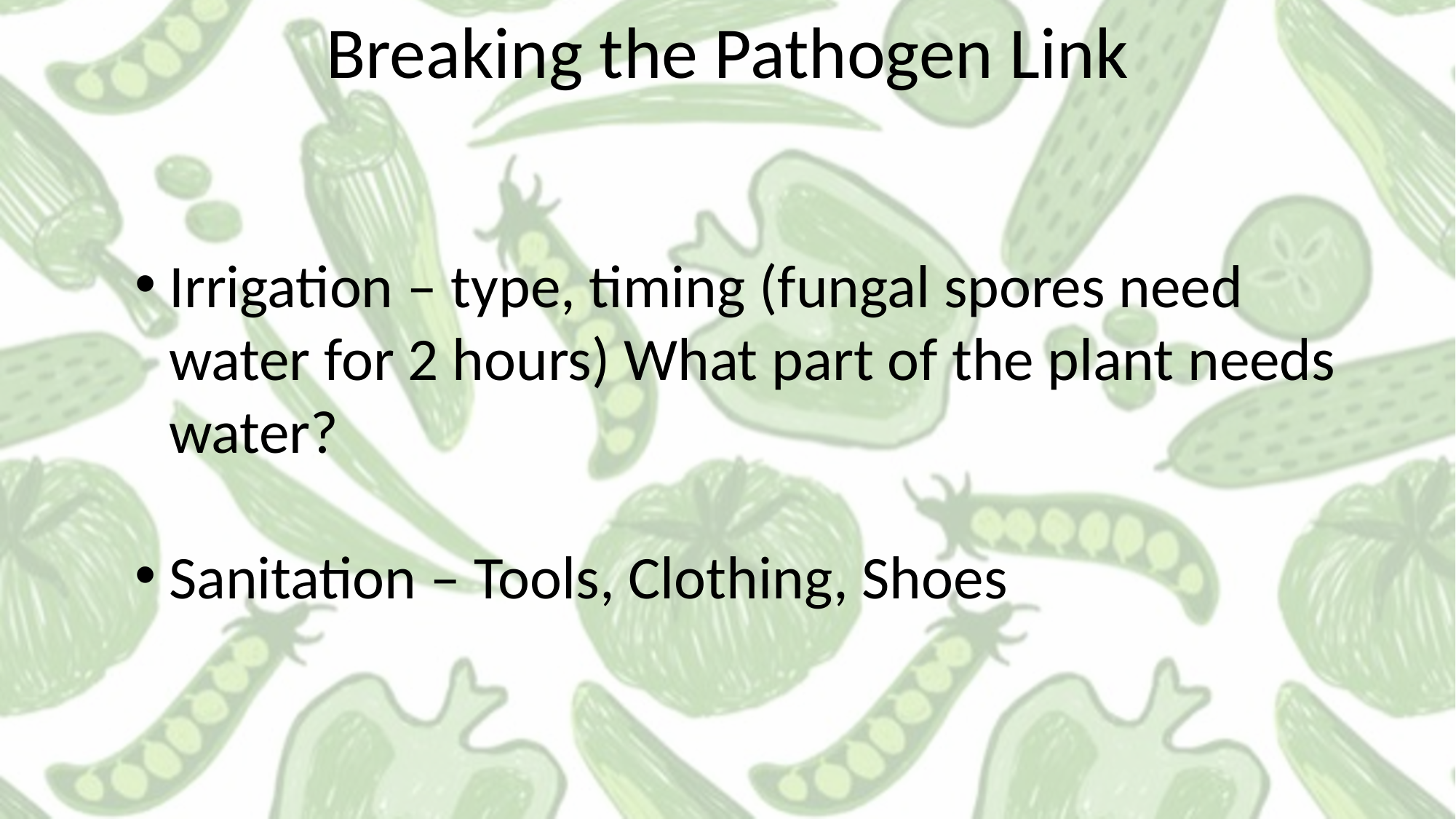

Breaking the Pathogen Link
Irrigation – type, timing (fungal spores need water for 2 hours) What part of the plant needs water?

Sanitation – Tools, Clothing, Shoes